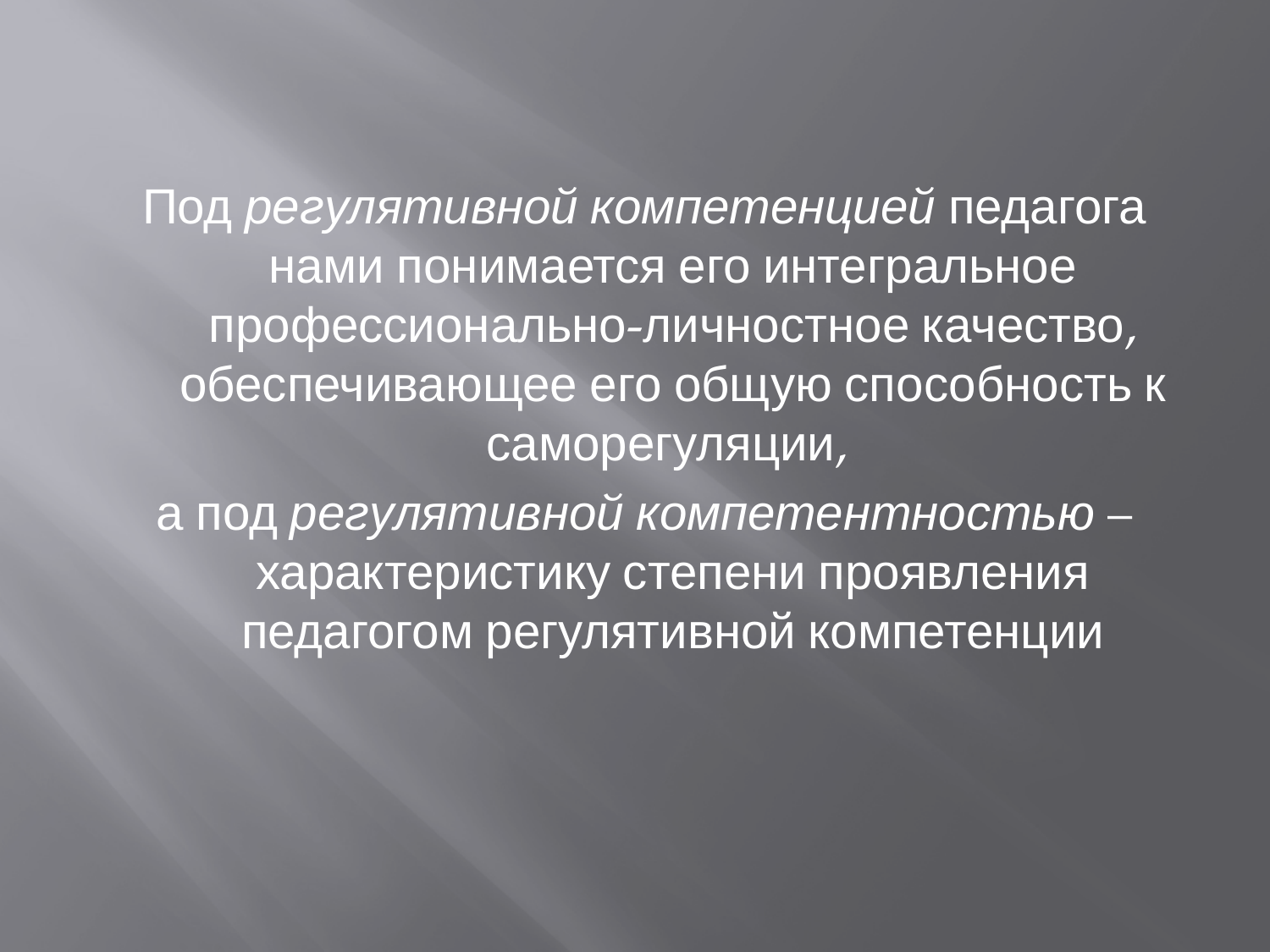

Под регулятивной компетенцией педагога нами понимается его интегральное профессионально-личностное качество, обеспечивающее его общую способность к саморегуляции,
а под регулятивной компетентностью – характеристику степени проявления педагогом регулятивной компетенции